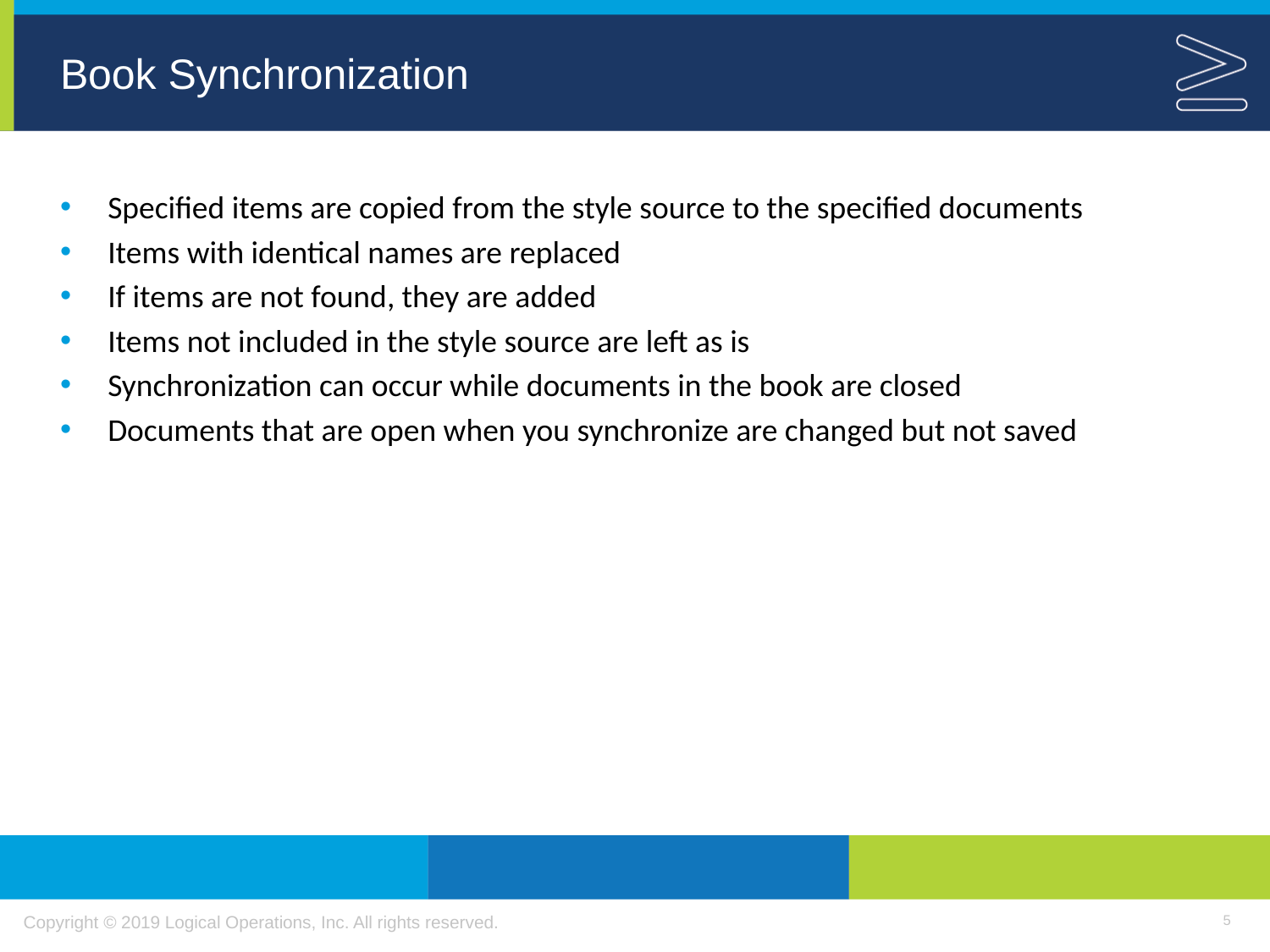

# Book Synchronization
Specified items are copied from the style source to the specified documents
Items with identical names are replaced
If items are not found, they are added
Items not included in the style source are left as is
Synchronization can occur while documents in the book are closed
Documents that are open when you synchronize are changed but not saved
5